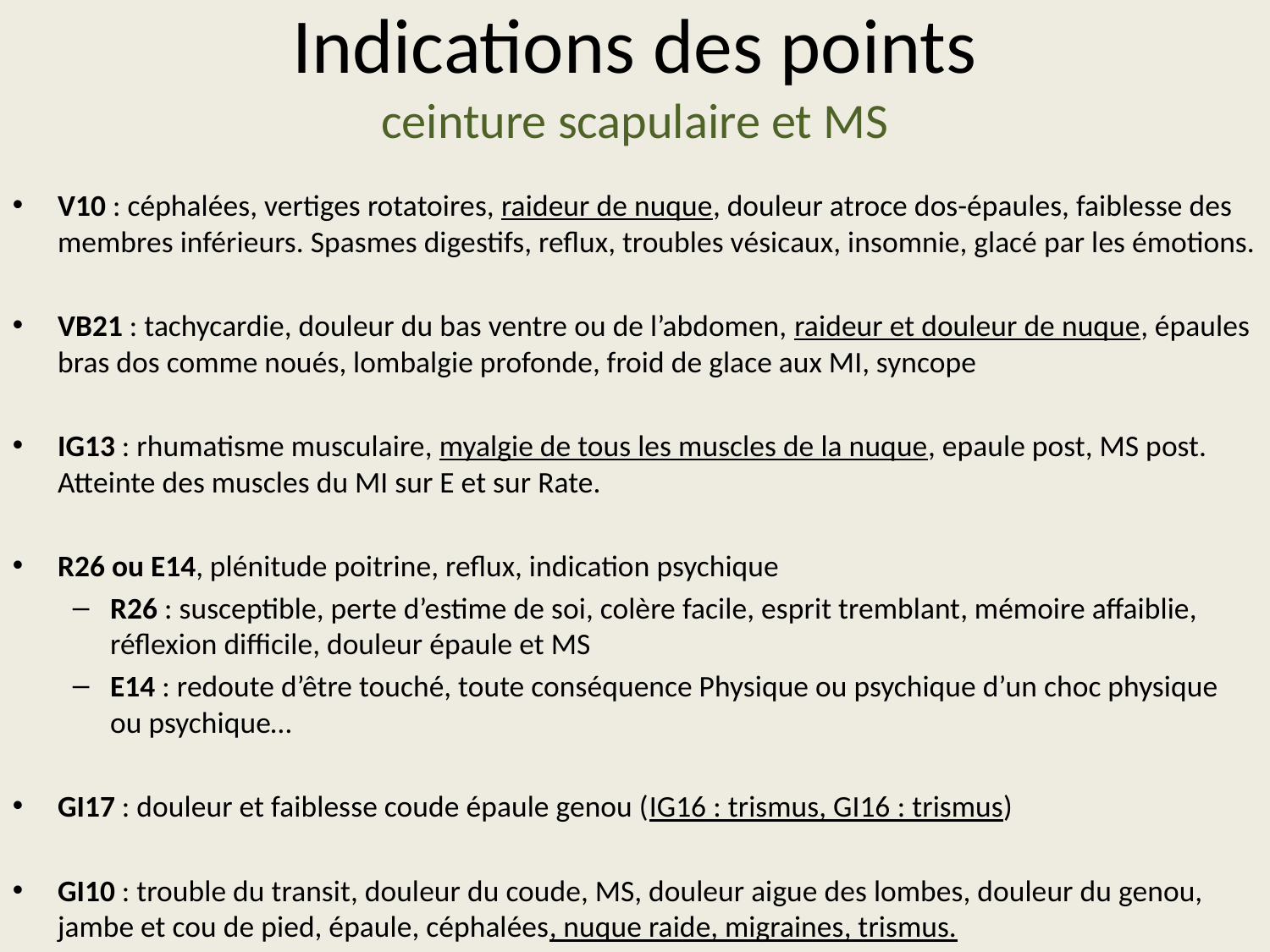

# Indications des points ceinture scapulaire et MS
V10 : céphalées, vertiges rotatoires, raideur de nuque, douleur atroce dos-épaules, faiblesse des membres inférieurs. Spasmes digestifs, reflux, troubles vésicaux, insomnie, glacé par les émotions.

VB21 : tachycardie, douleur du bas ventre ou de l’abdomen, raideur et douleur de nuque, épaules bras dos comme noués, lombalgie profonde, froid de glace aux MI, syncope

IG13 : rhumatisme musculaire, myalgie de tous les muscles de la nuque, epaule post, MS post. Atteinte des muscles du MI sur E et sur Rate.

R26 ou E14, plénitude poitrine, reflux, indication psychique
R26 : susceptible, perte d’estime de soi, colère facile, esprit tremblant, mémoire affaiblie, réflexion difficile, douleur épaule et MS
E14 : redoute d’être touché, toute conséquence Physique ou psychique d’un choc physique ou psychique…

GI17 : douleur et faiblesse coude épaule genou (IG16 : trismus, GI16 : trismus)

GI10 : trouble du transit, douleur du coude, MS, douleur aigue des lombes, douleur du genou, jambe et cou de pied, épaule, céphalées, nuque raide, migraines, trismus.